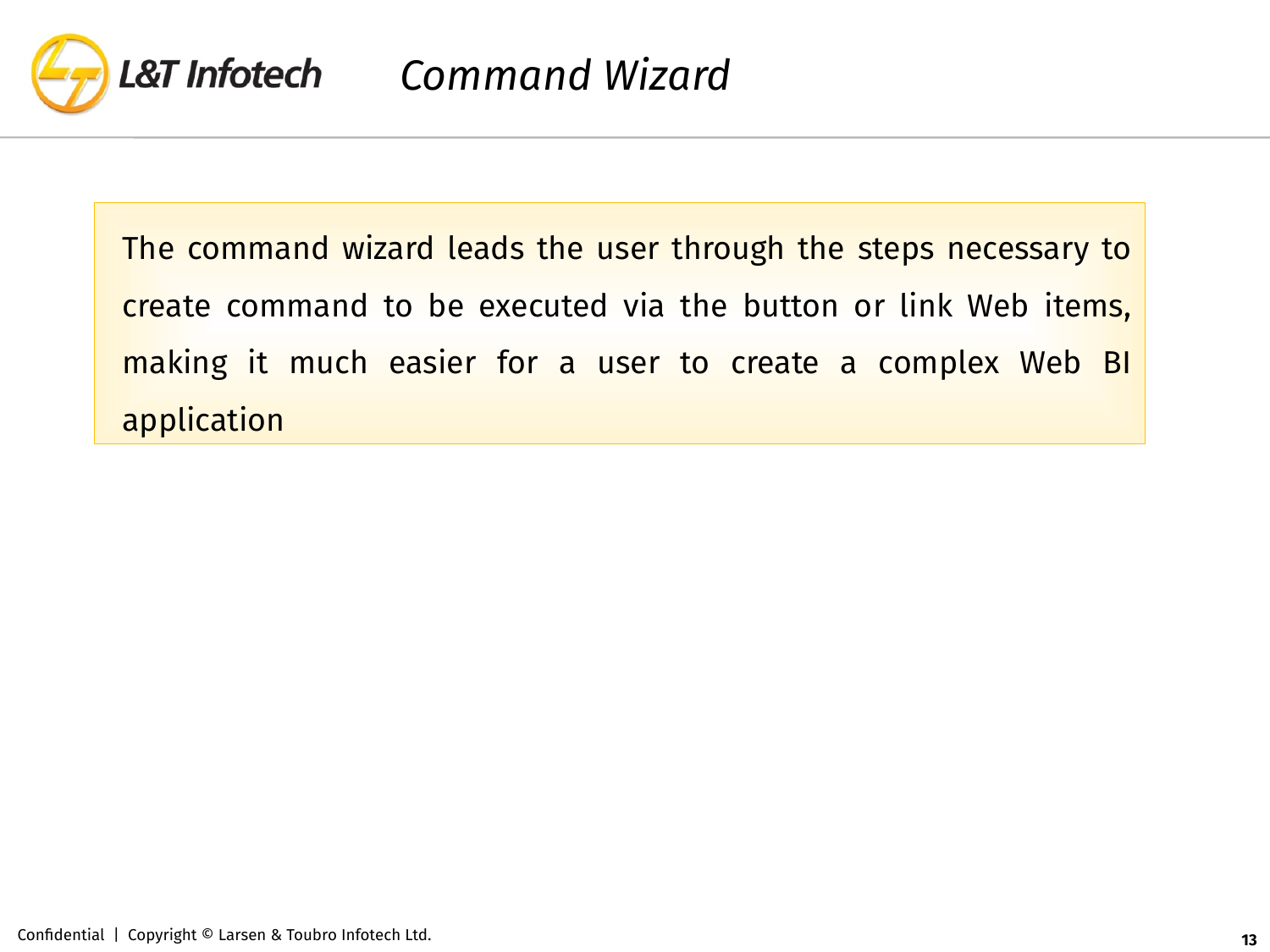

# Command Wizard
The command wizard leads the user through the steps necessary to create command to be executed via the button or link Web items, making it much easier for a user to create a complex Web BI application
Confidential  |  Copyright © Larsen & Toubro Infotech Ltd.
13